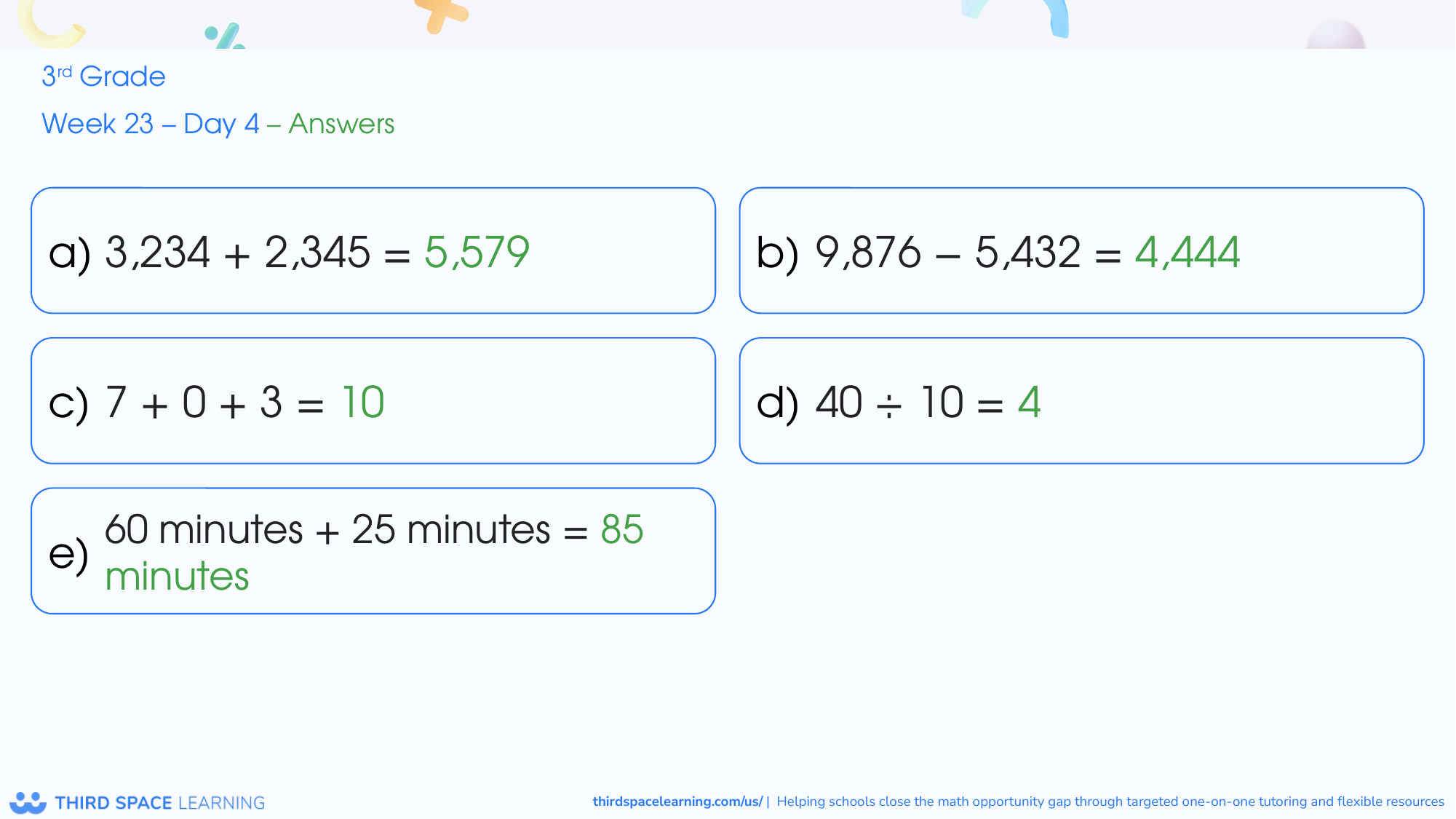

3rd Grade
Week 23 – Day 4 – Answers
3,234 + 2,345 = 5,579
9,876 − 5,432 = 4,444
7 + 0 + 3 = 10
40 ÷ 10 = 4
60 minutes + 25 minutes = 85 minutes